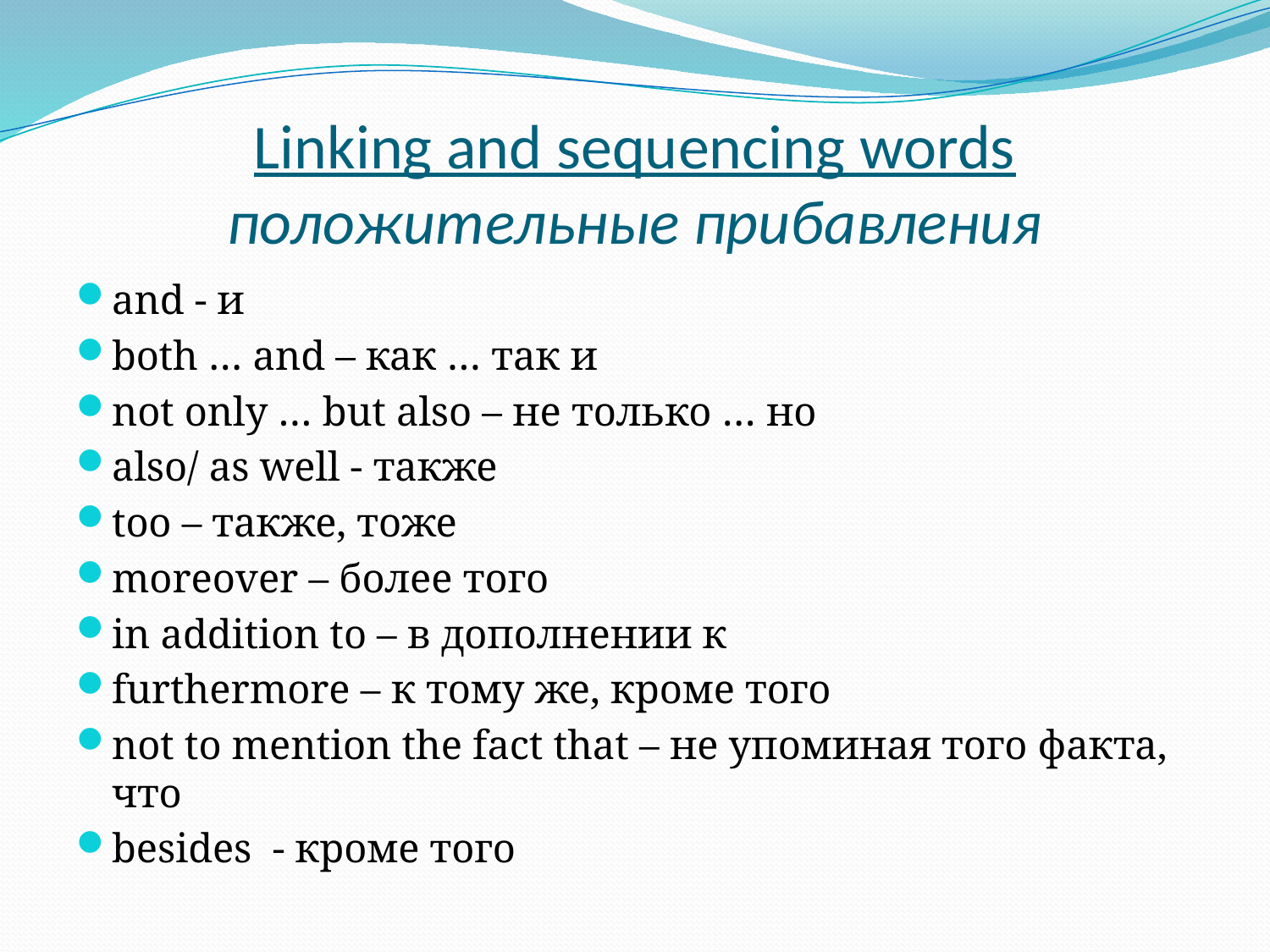

# Linking and sequencing words положительные прибавления
and - и
both … and – как … так и
not only … but also – не только … но
also/ as well - также
too – также, тоже
moreover – более того
in addition to – в дополнении к
furthermore – к тому же, кроме того
not to mention the fact that – не упоминая того факта, что
besides  - кроме того